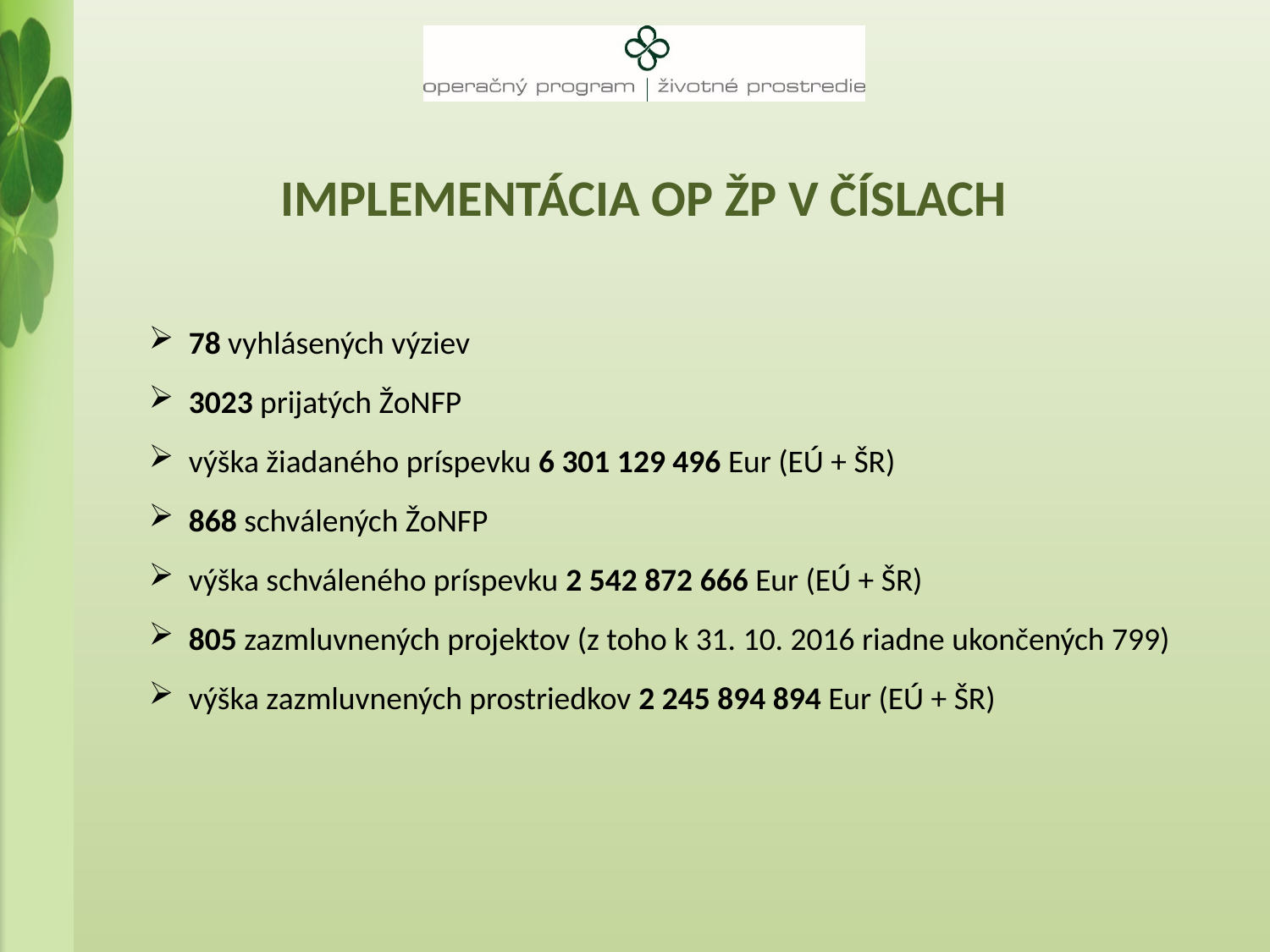

# Implementácia OP ŽP v číslach
78 vyhlásených výziev
3023 prijatých ŽoNFP
výška žiadaného príspevku 6 301 129 496 Eur (EÚ + ŠR)
868 schválených ŽoNFP
výška schváleného príspevku 2 542 872 666 Eur (EÚ + ŠR)
805 zazmluvnených projektov (z toho k 31. 10. 2016 riadne ukončených 799)
výška zazmluvnených prostriedkov 2 245 894 894 Eur (EÚ + ŠR)